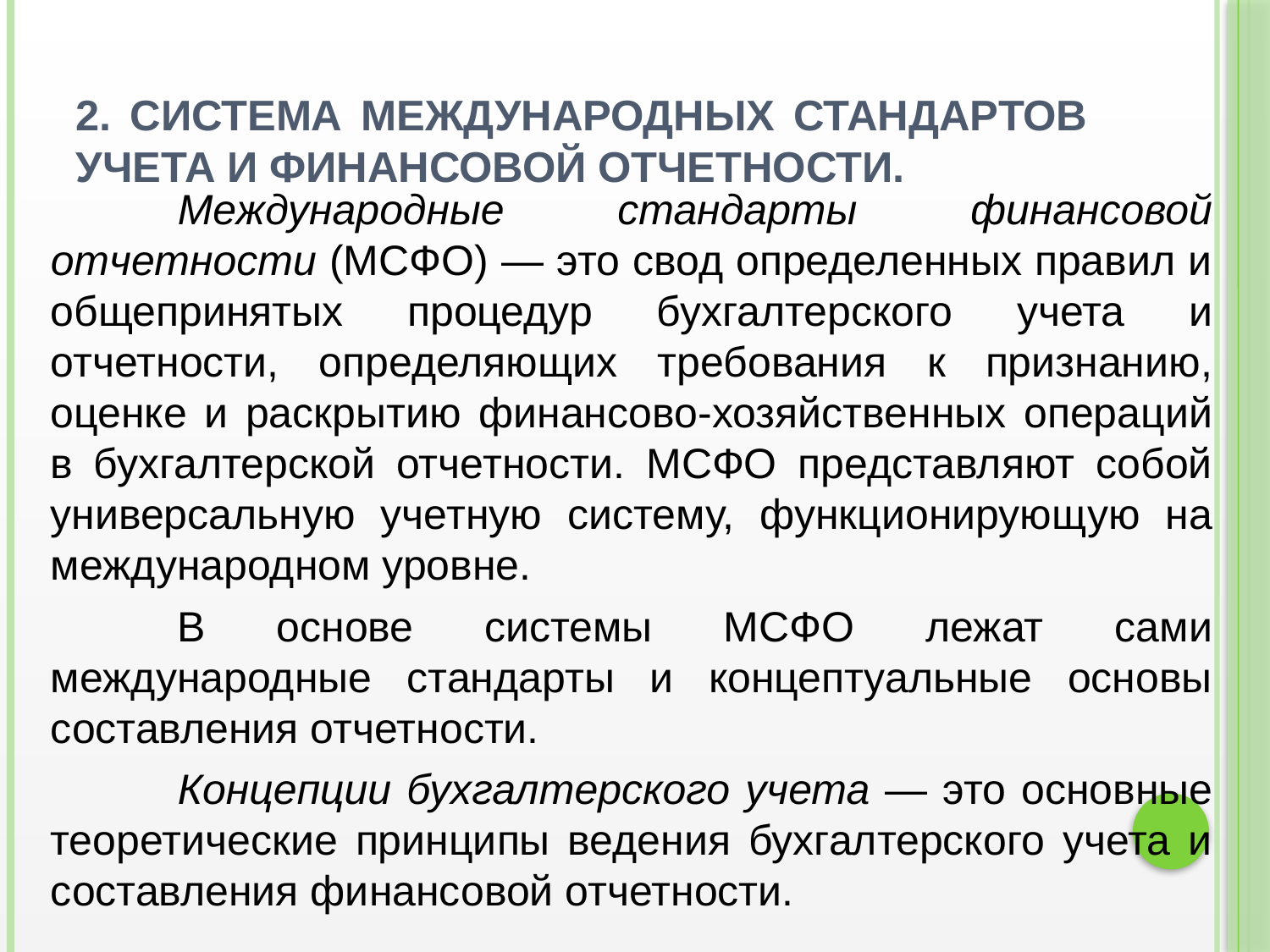

# 2. Система международных стандартов учета и финансовой отчетности.
		Международные стандарты финансовой отчетности (МСФО) — это свод определенных правил и общепринятых процедур бухгалтерского учета и отчетности, определяющих требования к признанию, оценке и раскрытию финансово-хозяйственных операций в бухгалтерской отчетности. МСФО представляют собой универсальную учетную систему, функционирующую на международном уровне.
		В основе системы МСФО лежат сами международные стандарты и концептуальные основы составления отчетности.
		Концепции бухгалтерского учета — это основные теоретические принципы ведения бухгалтерского учета и составления финансовой отчетности.